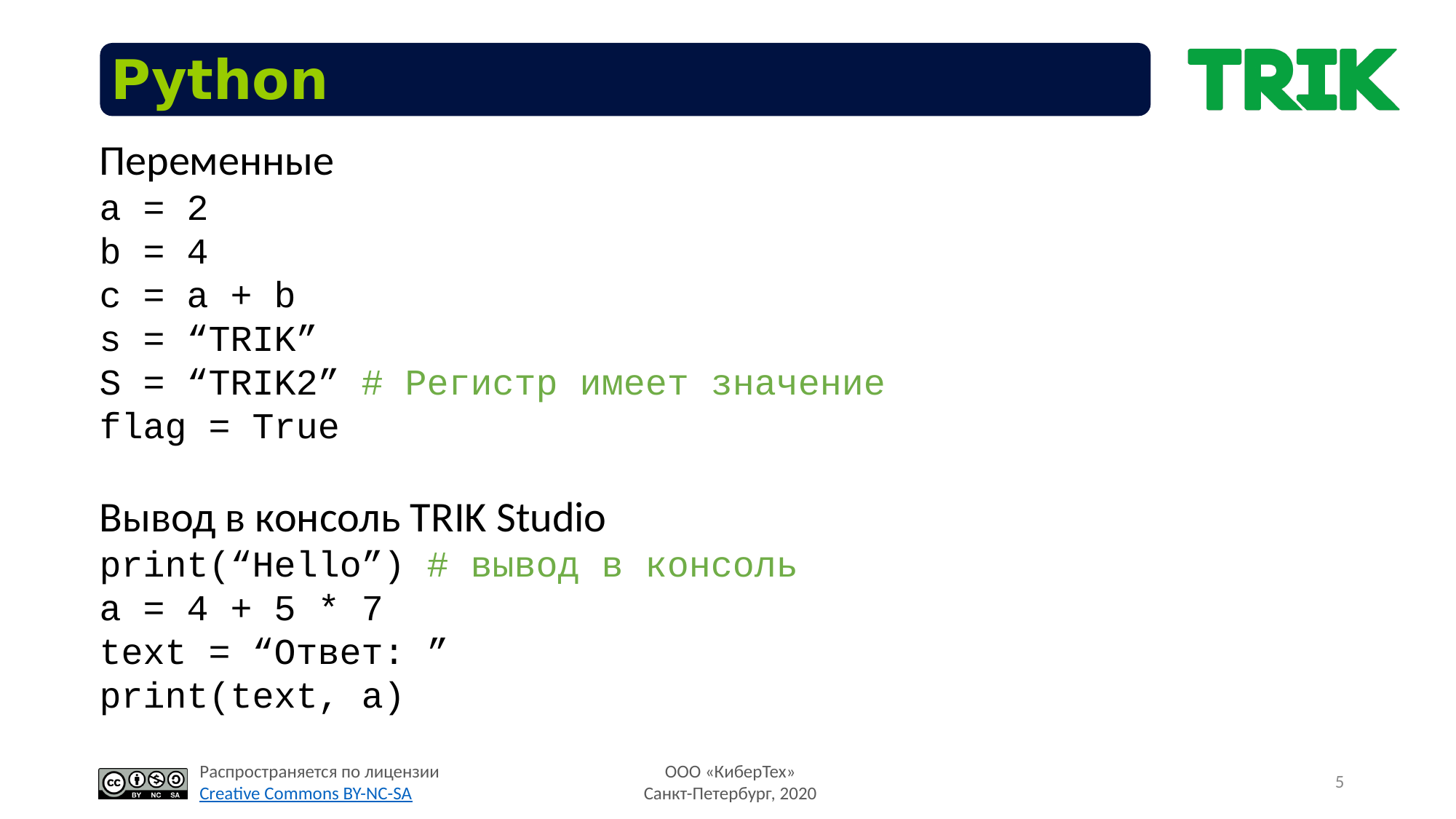

# Python
Переменные
a = 2
b = 4
c = a + b
s = “TRIK”
S = “TRIK2” # Регистр имеет значение
flag = True
Вывод в консоль TRIK Studio
print(“Hello”) # вывод в консоль
a = 4 + 5 * 7
text = “Ответ: ”
print(text, a)
5